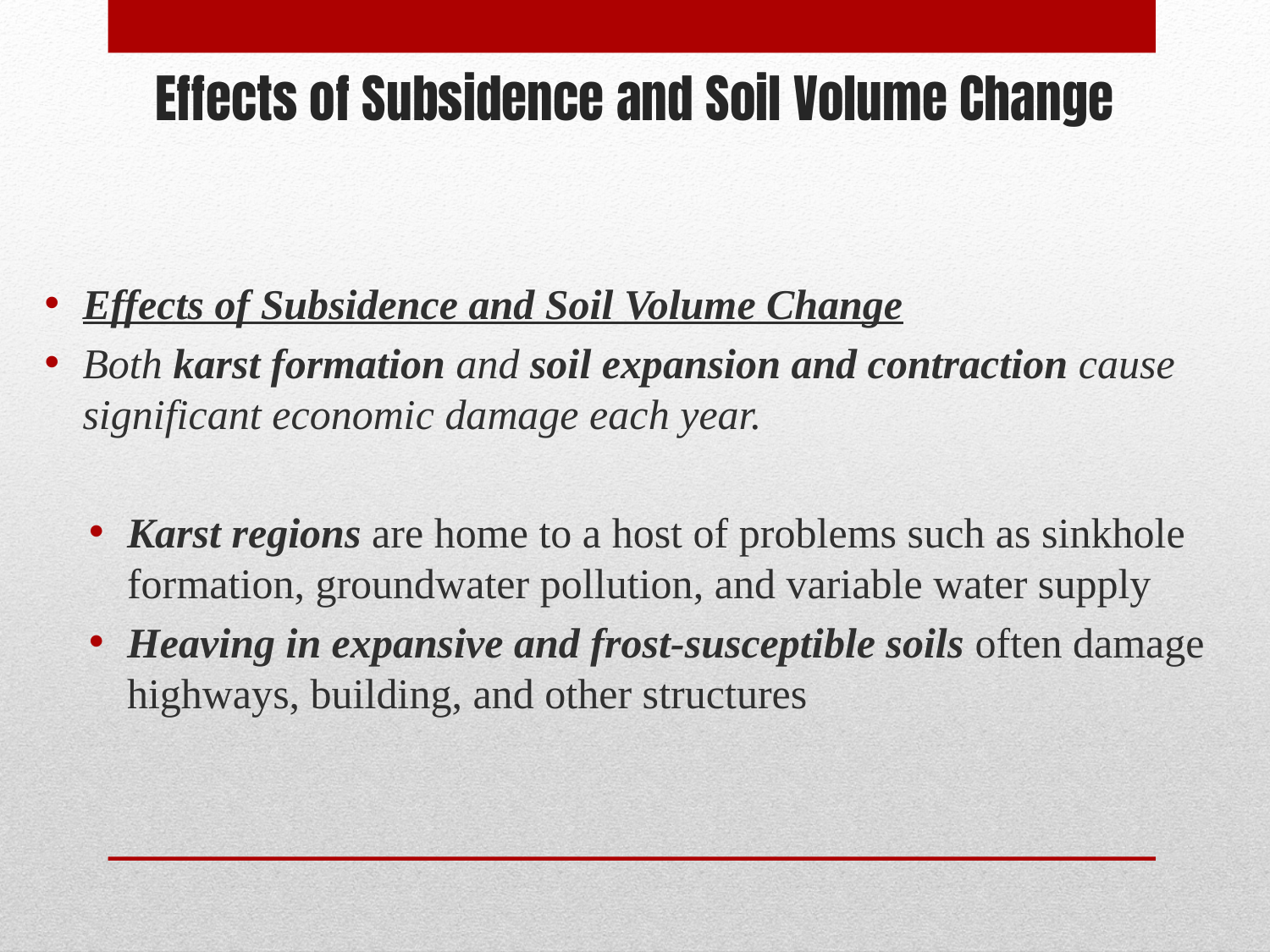

Effects of Subsidence and Soil Volume Change
Effects of Subsidence and Soil Volume Change
Both karst formation and soil expansion and contraction cause significant economic damage each year.

Karst regions are home to a host of problems such as sinkhole formation, groundwater pollution, and variable water supply
Heaving in expansive and frost-susceptible soils often damage highways, building, and other structures